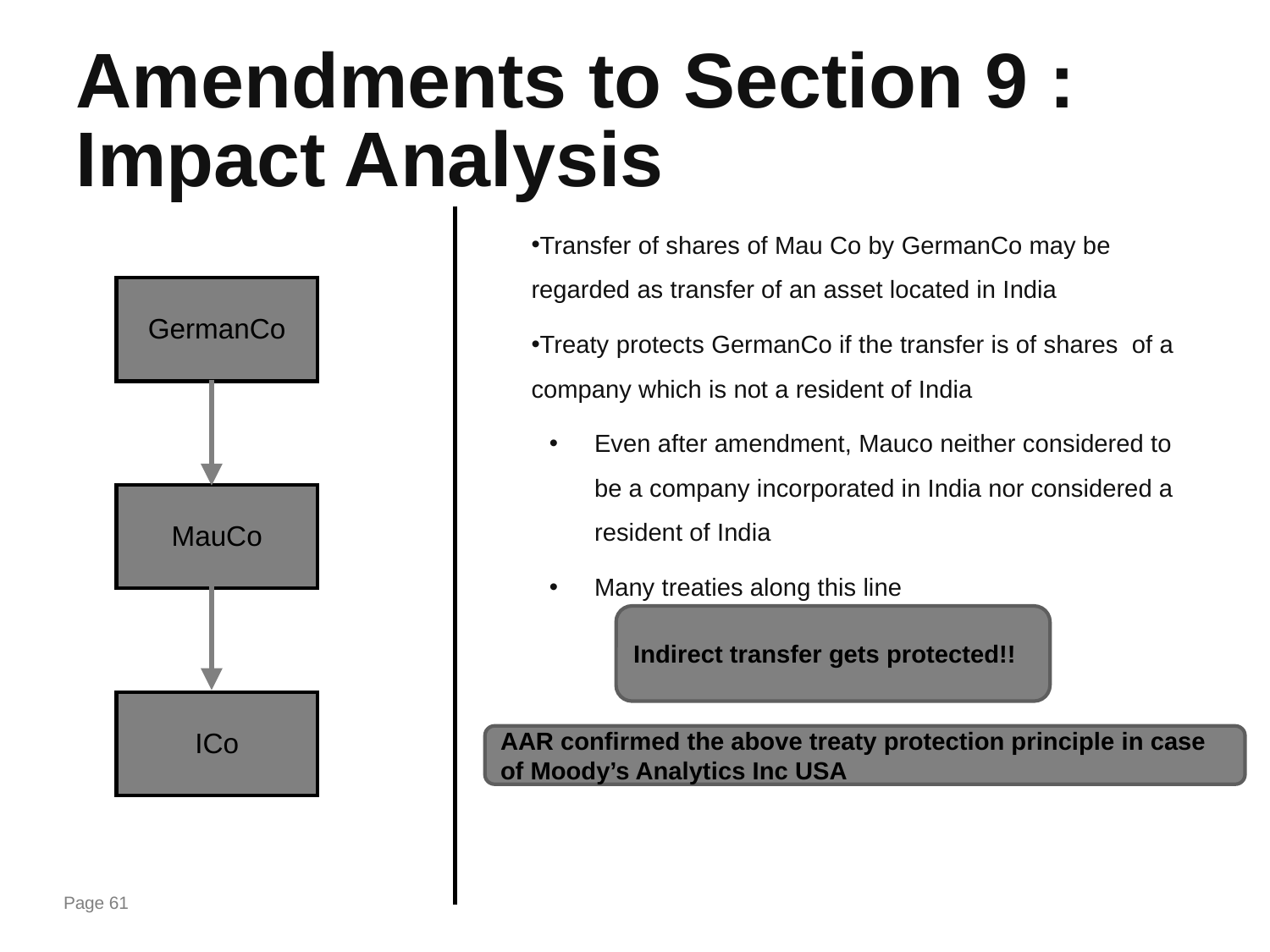

Amendments to Section 9 : Impact Analysis
Transfer of shares of Mau Co by GermanCo may be regarded as transfer of an asset located in India
Treaty protects GermanCo if the transfer is of shares  of a company which is not a resident of India
Even after amendment, Mauco neither considered to be a company incorporated in India nor considered a resident of India
Many treaties along this line
| GermanCo |
| --- |
|  |
| MauCo |
|  |
| ICo |
Indirect transfer gets protected!!
AAR confirmed the above treaty protection principle in case of Moody’s Analytics Inc USA